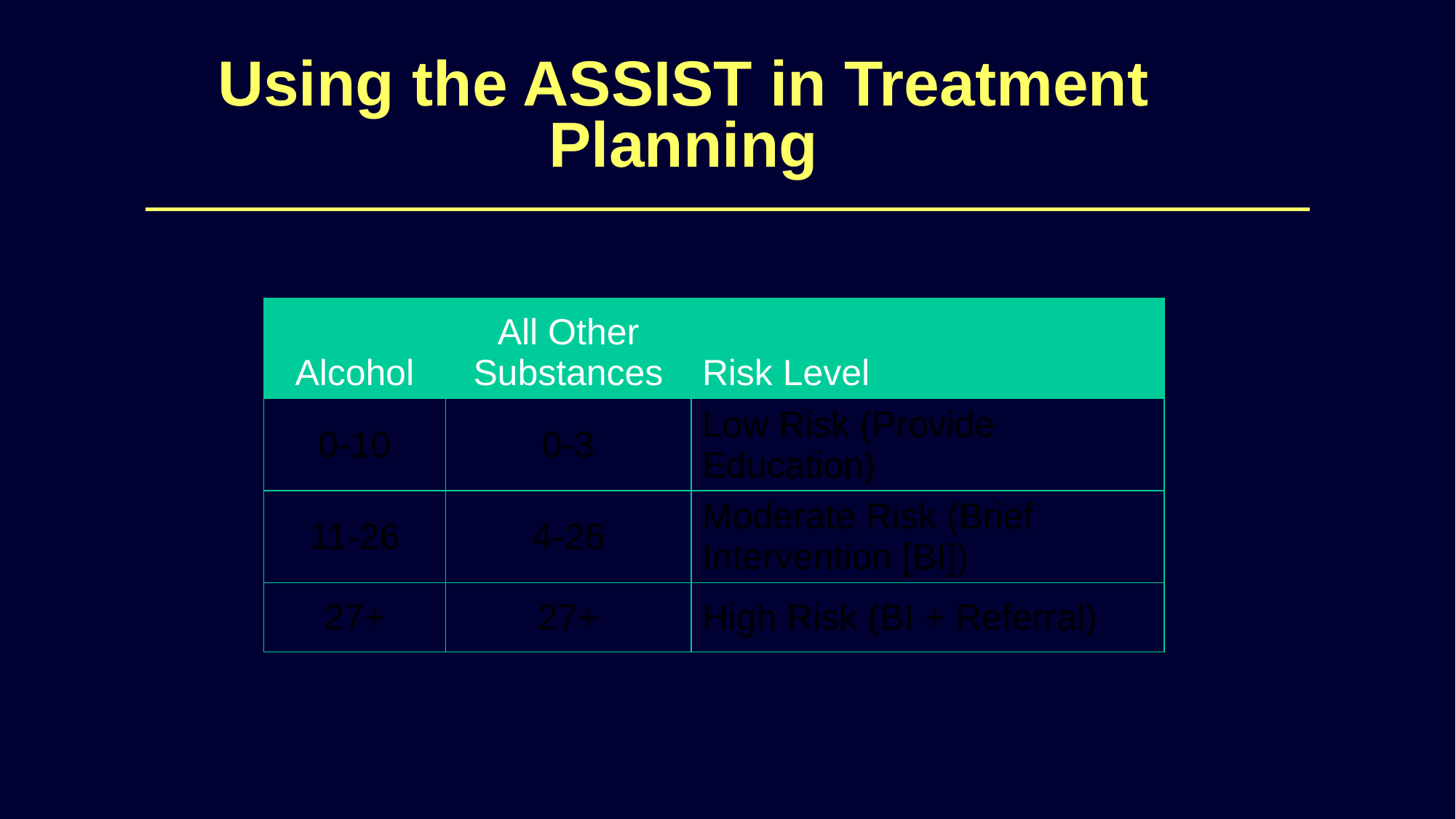

# Using the ASSIST in Treatment Planning
| Alcohol | All Other Substances | Risk Level |
| --- | --- | --- |
| 0-10 | 0-3 | Low Risk (Provide Education) |
| 11-26 | 4-26 | Moderate Risk (Brief Intervention [BI]) |
| 27+ | 27+ | High Risk (BI + Referral) |